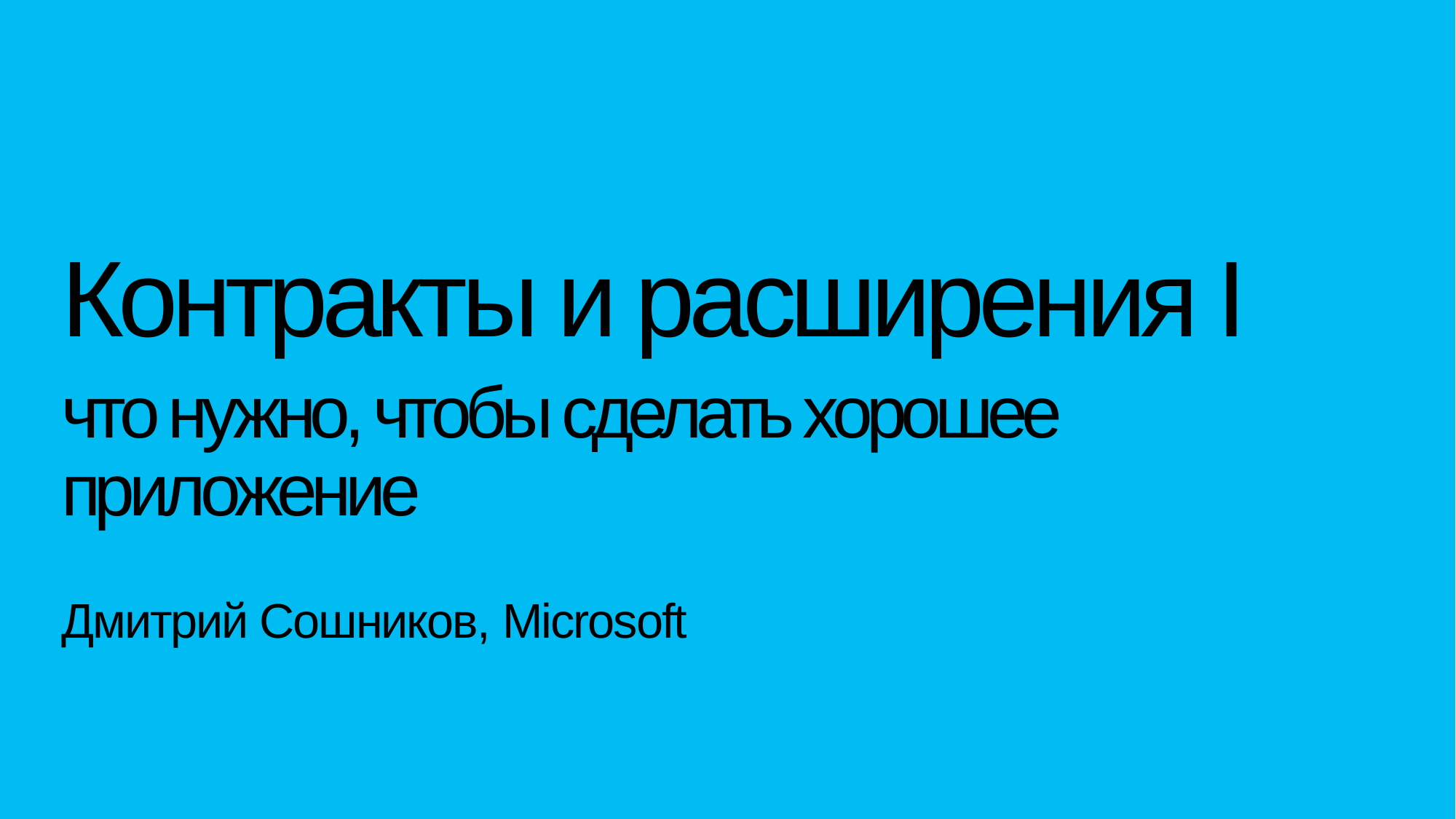

Контракты и расширения I
что нужно, чтобы сделать хорошее приложение
Дмитрий Сошников, Microsoft